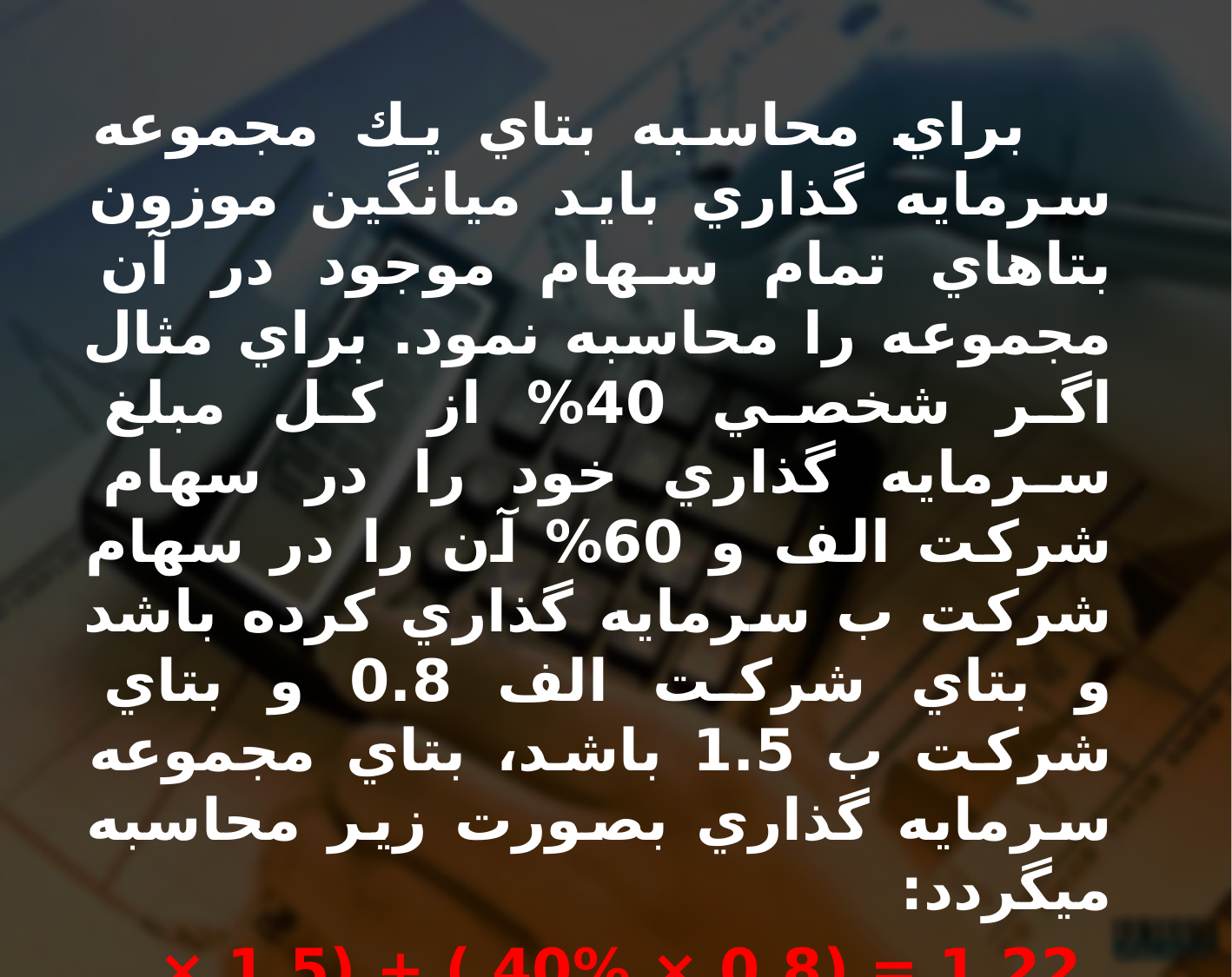

براي محاسبه بتاي يك مجموعه سرمايه گذاري بايد ميانگين موزون بتاهاي تمام سهام موجود در آن مجموعه را محاسبه نمود. براي مثال اگر شخصي 40% از كل مبلغ سرمايه گذاري خود را در سهام شركت الف و 60% آن را در سهام شركت ب سرمايه گذاري كرده باشد و بتاي شركت الف 0.8 و بتاي شركت ب 1.5 باشد، بتاي مجموعه سرمايه گذاري بصورت زير محاسبه ميگردد:
1.22 = (0.8 × 40% ) + (1.5 × 60% )